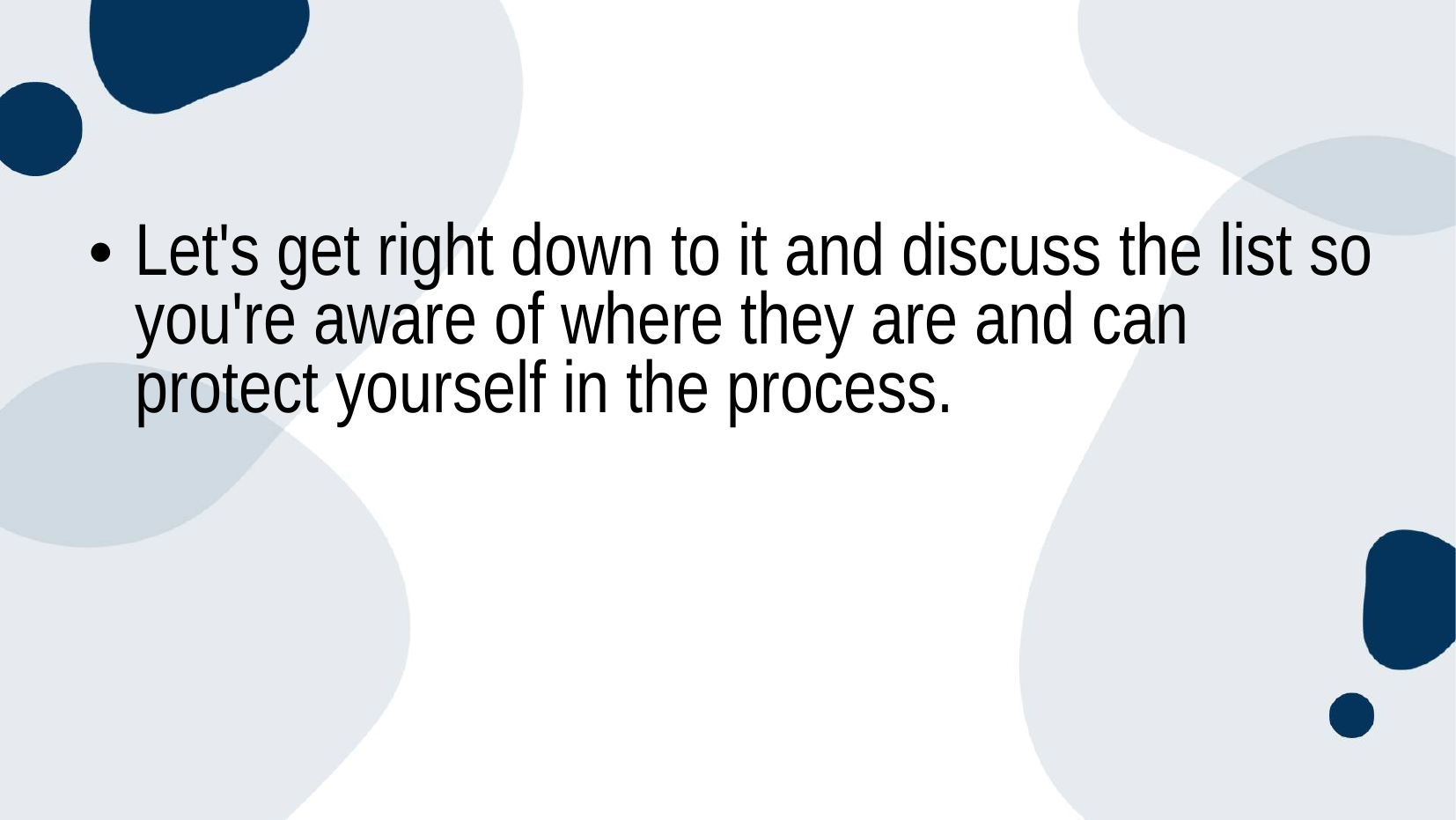

#
Let's get right down to it and discuss the list so you're aware of where they are and can protect yourself in the process.